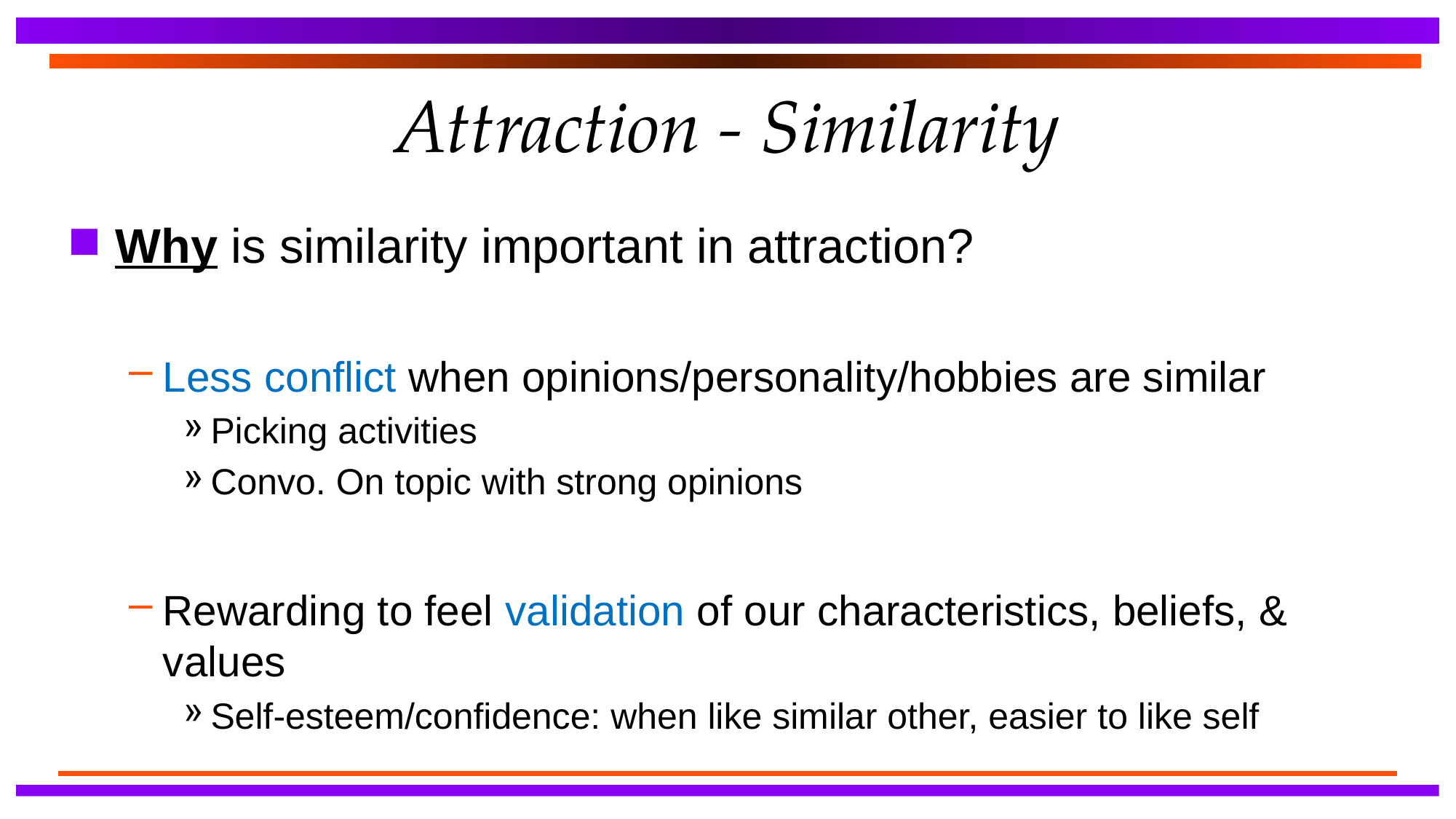

# Attraction - Similarity
Why is similarity important in attraction?

Less conflict when opinions/personality/hobbies are similar
Picking activities
Convo. On topic with strong opinions

Rewarding to feel validation of our characteristics, beliefs, & values
Self-esteem/confidence: when like similar other, easier to like self